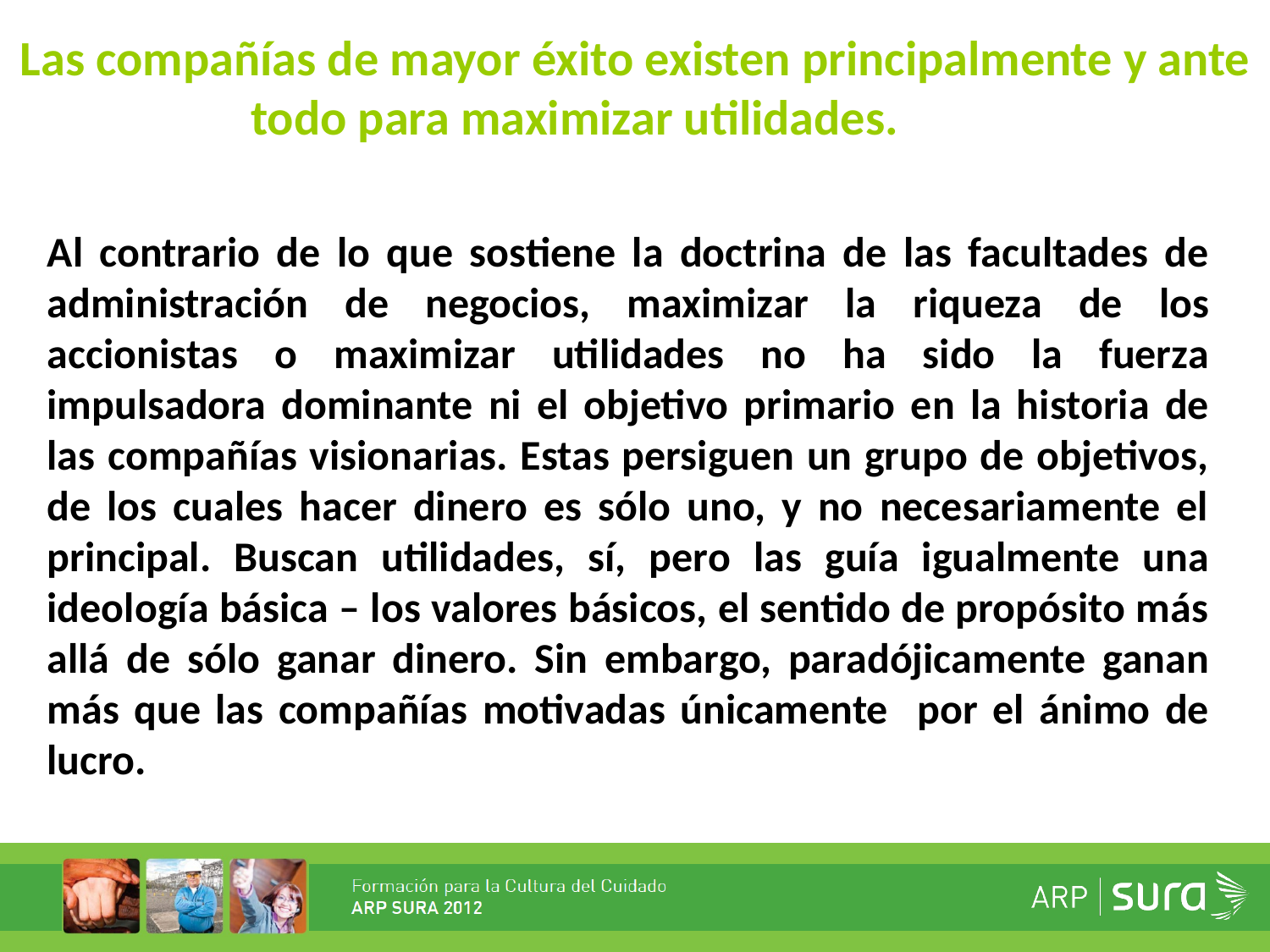

Las compañías de mayor éxito existen principalmente y ante todo para maximizar utilidades.
Al contrario de lo que sostiene la doctrina de las facultades de administración de negocios, maximizar la riqueza de los accionistas o maximizar utilidades no ha sido la fuerza impulsadora dominante ni el objetivo primario en la historia de las compañías visionarias. Estas persiguen un grupo de objetivos, de los cuales hacer dinero es sólo uno, y no necesariamente el principal. Buscan utilidades, sí, pero las guía igualmente una ideología básica – los valores básicos, el sentido de propósito más allá de sólo ganar dinero. Sin embargo, paradójicamente ganan más que las compañías motivadas únicamente  por el ánimo de lucro.